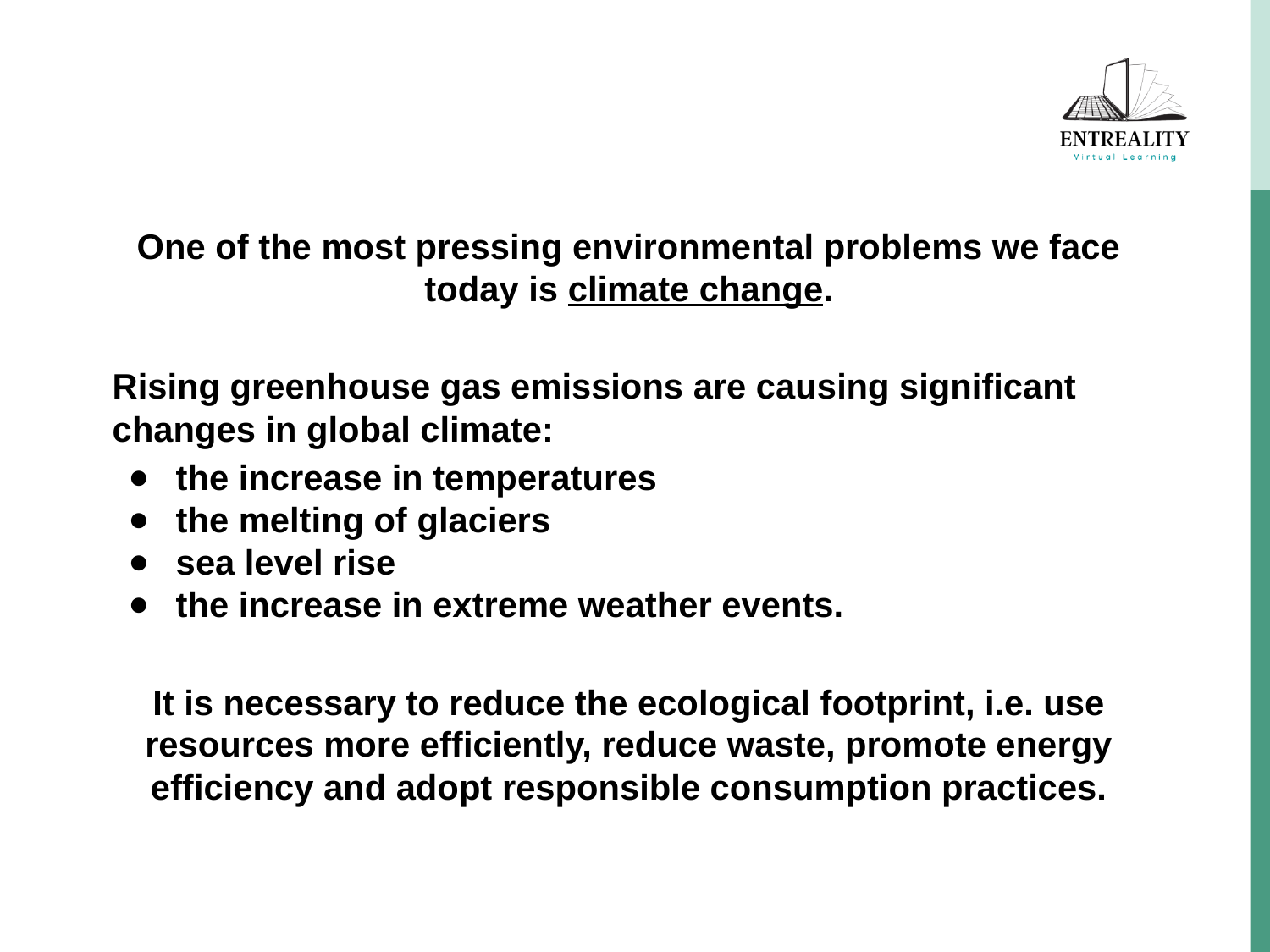

One of the most pressing environmental problems we face today is climate change.

Rising greenhouse gas emissions are causing significant changes in global climate:
the increase in temperatures
the melting of glaciers
sea level rise
the increase in extreme weather events.

It is necessary to reduce the ecological footprint, i.e. use resources more efficiently, reduce waste, promote energy efficiency and adopt responsible consumption practices.